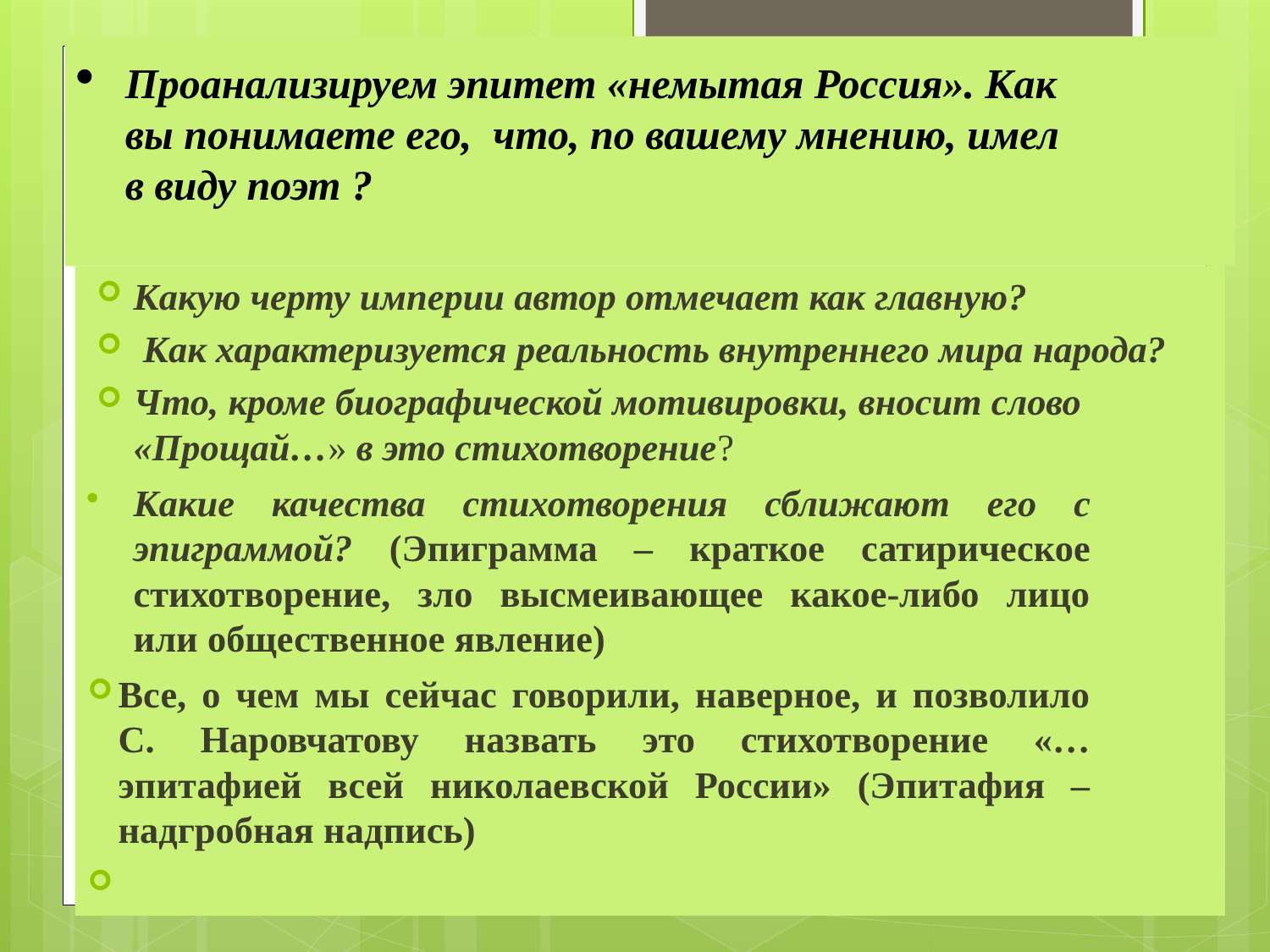

# Проанализируем эпитет «немытая Россия». Как вы понимаете его,  что, по вашему мнению, имел в виду поэт ?
Какую черту империи автор отмечает как главную?
 Как характеризуется реальность внутреннего мира народа?
Что, кроме биографической мотивировки, вносит слово «Прощай…» в это стихотворение?
Какие качества стихотворения сближают его с эпиграммой? (Эпиграмма – краткое сатирическое стихотворение, зло высмеивающее какое-либо лицо или общественное явление)
Все, о чем мы сейчас говорили, наверное, и позволило С. Наровчатову назвать это стихотворение «…эпитафией всей николаевской России» (Эпитафия – надгробная надпись)